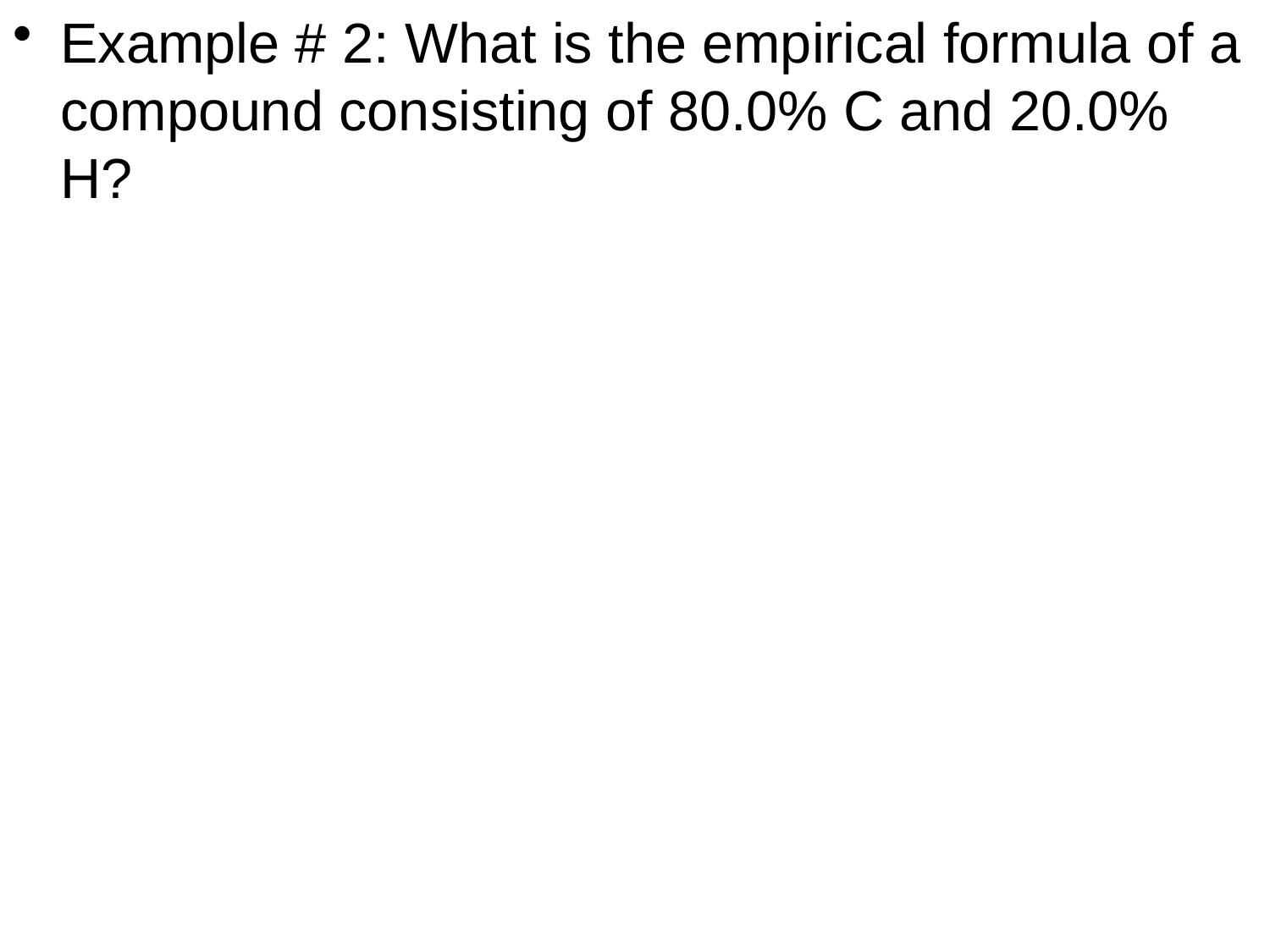

Example # 2: What is the empirical formula of a compound consisting of 80.0% C and 20.0% H?